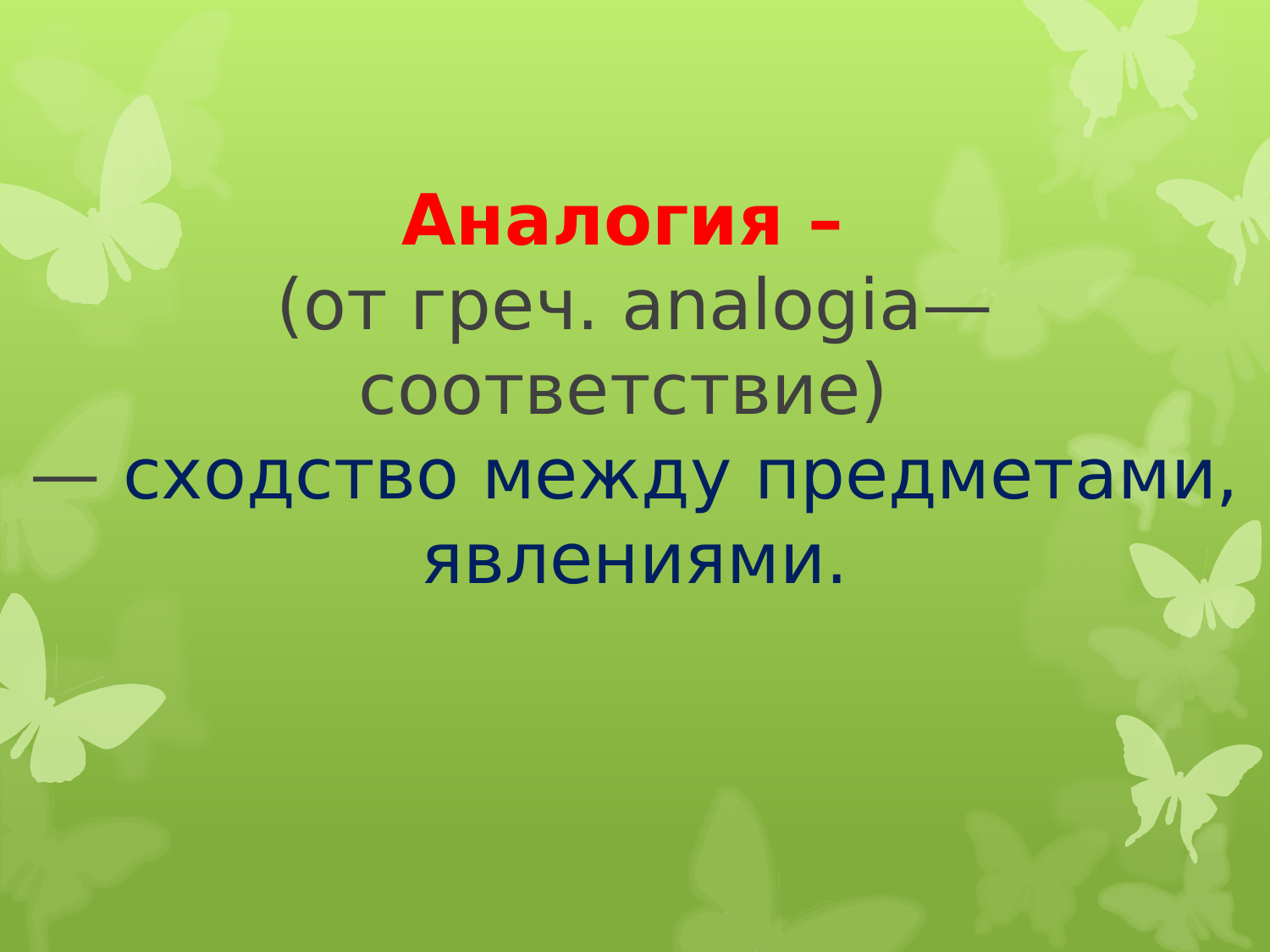

# Аналогия – (от греч. analogia—соответствие) — сходство между предметами, явлениями.